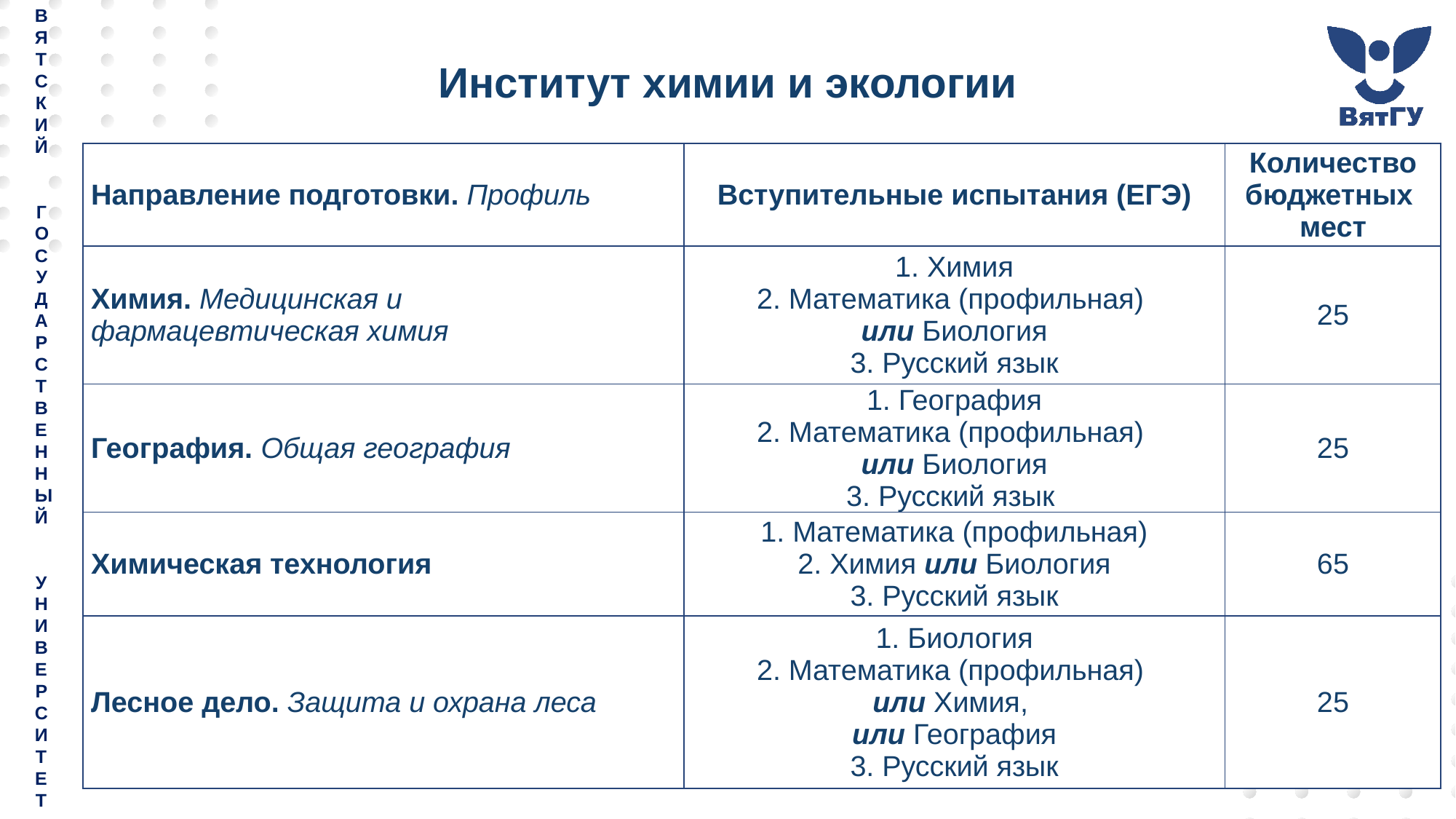

# Институт химии и экологии
| Направление подготовки. Профиль | Вступительные испытания (ЕГЭ) | Количество бюджетных мест |
| --- | --- | --- |
| Химия. Медицинская и фармацевтическая химия | 1. Химия 2. Математика (профильная) или Биология 3. Русский язык | 25 |
| География. Общая география | 1. География 2. Математика (профильная) или Биология 3. Русский язык | 25 |
| Химическая технология | 1. Математика (профильная) 2. Химия или Биология 3. Русский язык | 65 |
| Лесное дело. Защита и охрана леса | 1. Биология 2. Математика (профильная) или Химия, или География 3. Русский язык | 25 |
25